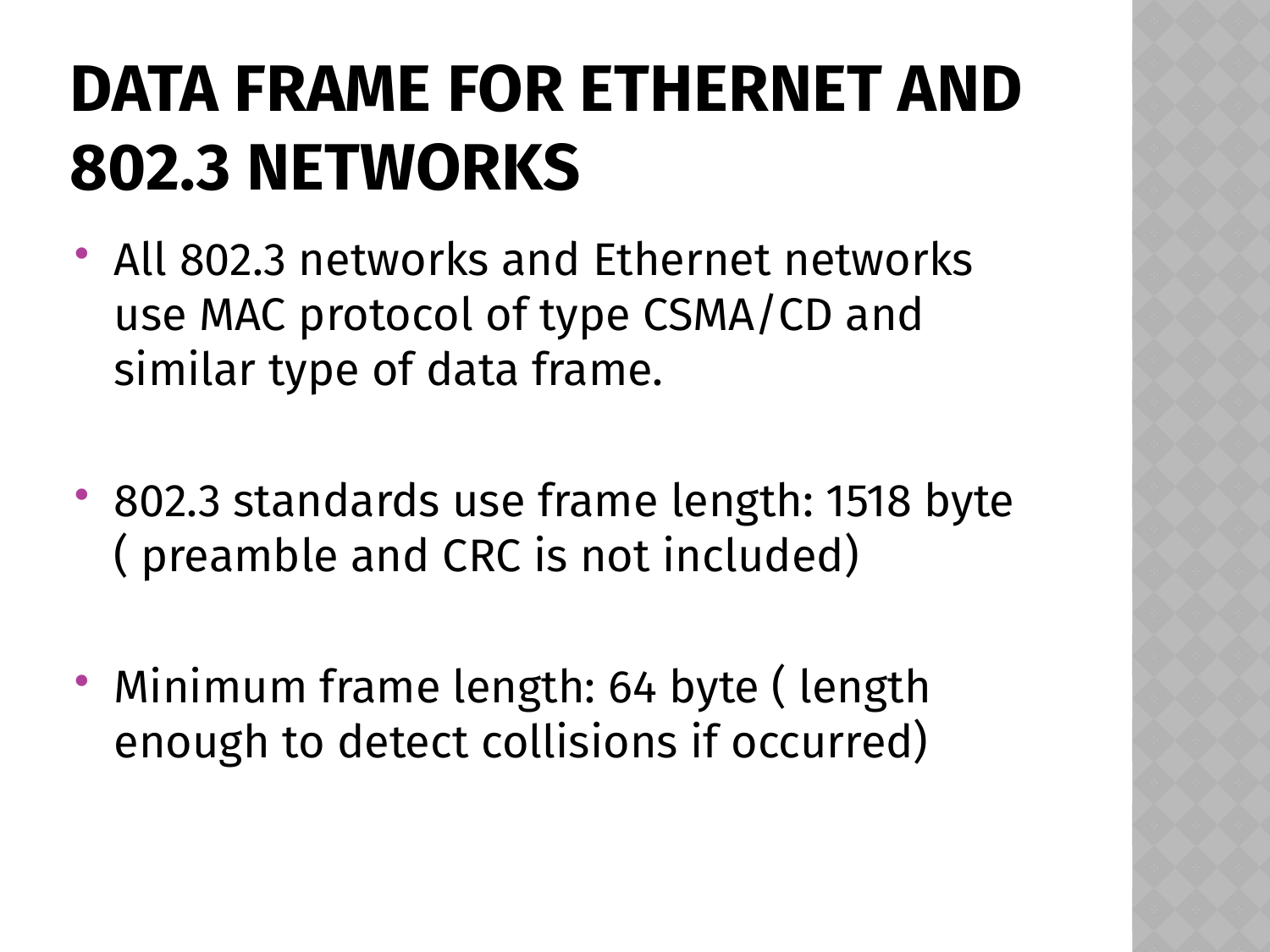

# Data Frame for Ethernet and 802.3 networks
All 802.3 networks and Ethernet networks use MAC protocol of type CSMA/CD and similar type of data frame.

802.3 standards use frame length: 1518 byte ( preamble and CRC is not included)

Minimum frame length: 64 byte ( length enough to detect collisions if occurred)